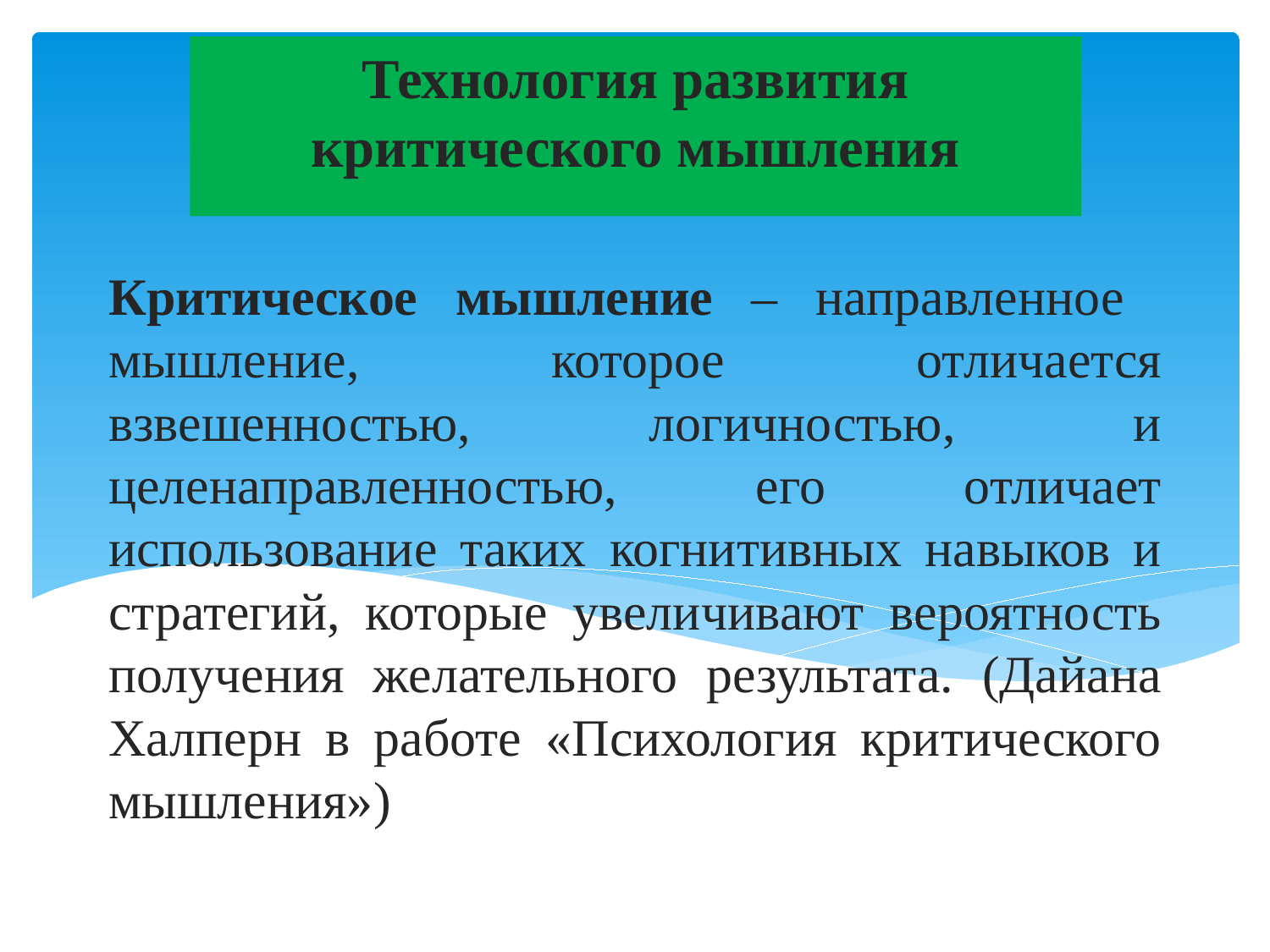

Технология развития критического мышления

# Критическое мышление – направленное  мышление, которое отличается взвешенностью, логичностью, и целенаправленностью, его отличает использование таких когнитивных навыков и стратегий, которые увеличивают вероятность получения желательного результата. (Дайана Халперн в работе «Психология критического мышления») мышления»)